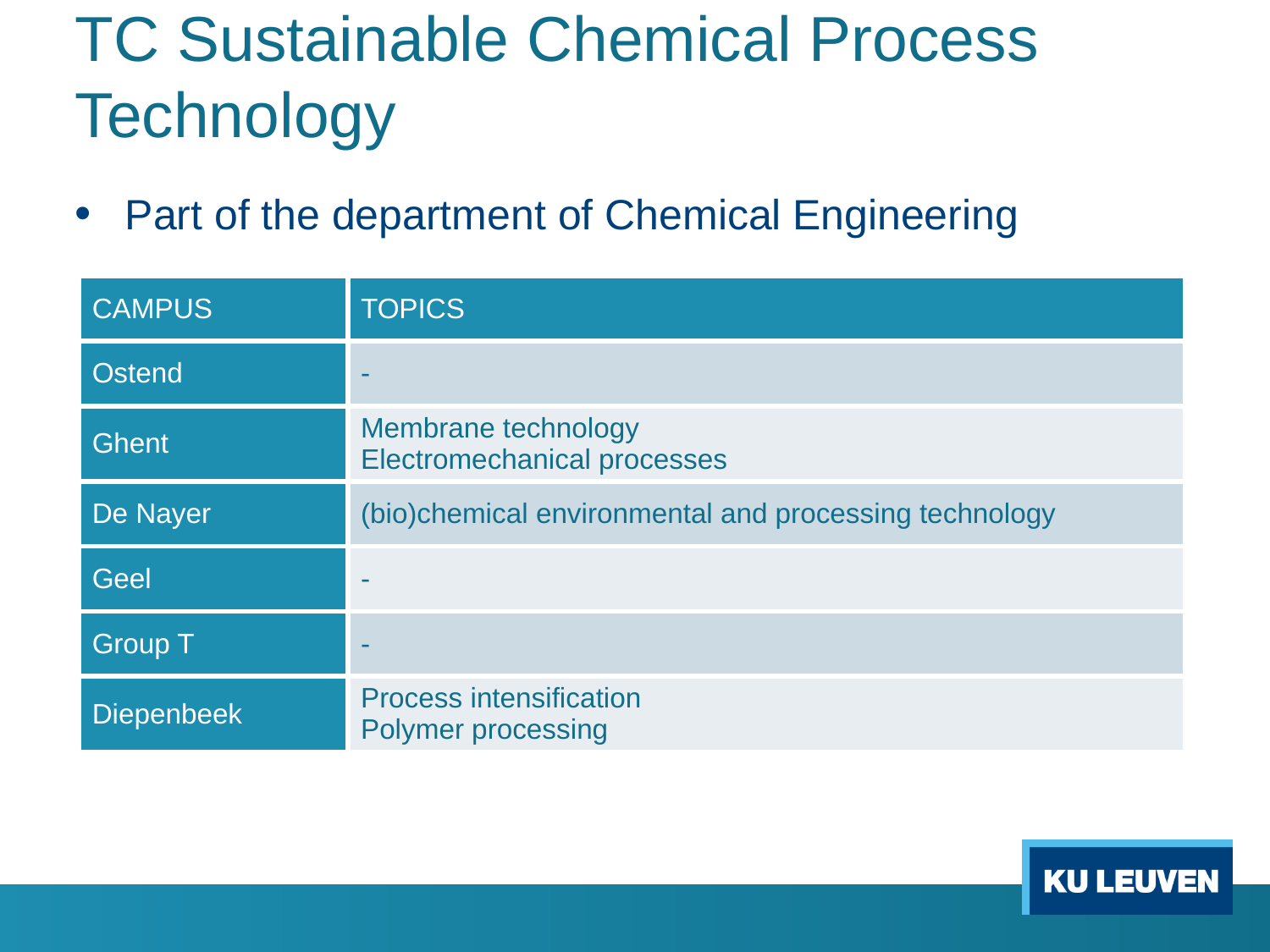

# TC Sustainable Chemical Process Technology
Part of the department of Chemical Engineering
| CAMPUS | TOPICS |
| --- | --- |
| Ostend | - |
| Ghent | Membrane technology Electromechanical processes |
| De Nayer | (bio)chemical environmental and processing technology |
| Geel | - |
| Group T | - |
| Diepenbeek | Process intensification Polymer processing |